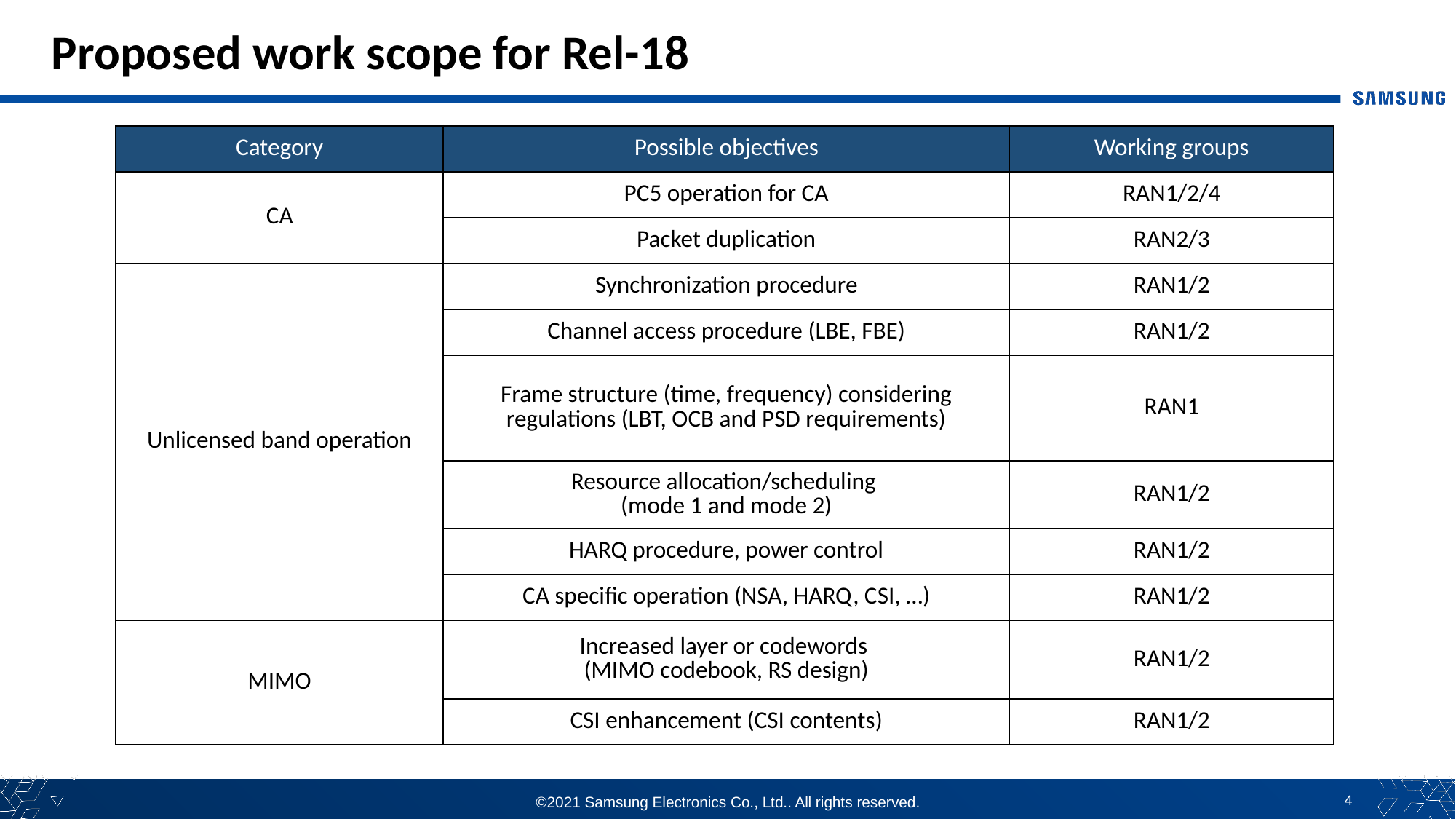

# Proposed work scope for Rel-18
| Category | Possible objectives | Working groups |
| --- | --- | --- |
| CA | PC5 operation for CA | RAN1/2/4 |
|  | Packet duplication | RAN2/3 |
| Unlicensed band operation | Synchronization procedure | RAN1/2 |
|  | Channel access procedure (LBE, FBE) | RAN1/2 |
|  | Frame structure (time, frequency) considering regulations (LBT, OCB and PSD requirements) | RAN1 |
|  | Resource allocation/scheduling (mode 1 and mode 2) | RAN1/2 |
|  | HARQ procedure, power control | RAN1/2 |
|  | CA specific operation (NSA, HARQ, CSI, …) | RAN1/2 |
| MIMO | Increased layer or codewords (MIMO codebook, RS design) | RAN1/2 |
|  | CSI enhancement (CSI contents) | RAN1/2 |